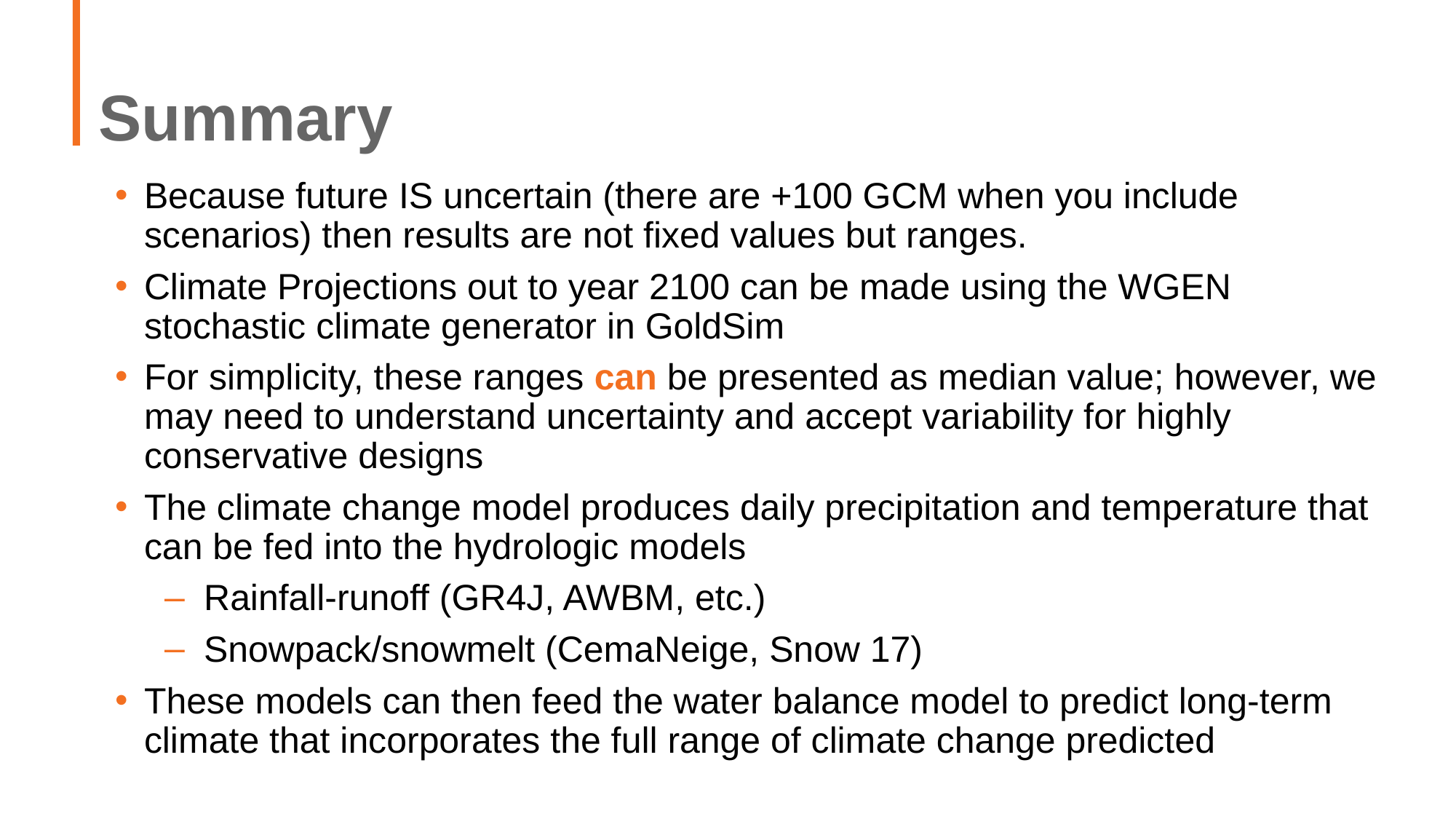

# Summary
Because future IS uncertain (there are +100 GCM when you include scenarios) then results are not fixed values but ranges.
Climate Projections out to year 2100 can be made using the WGEN stochastic climate generator in GoldSim
For simplicity, these ranges can be presented as median value; however, we may need to understand uncertainty and accept variability for highly conservative designs
The climate change model produces daily precipitation and temperature that can be fed into the hydrologic models
Rainfall-runoff (GR4J, AWBM, etc.)
Snowpack/snowmelt (CemaNeige, Snow 17)
These models can then feed the water balance model to predict long-term climate that incorporates the full range of climate change predicted